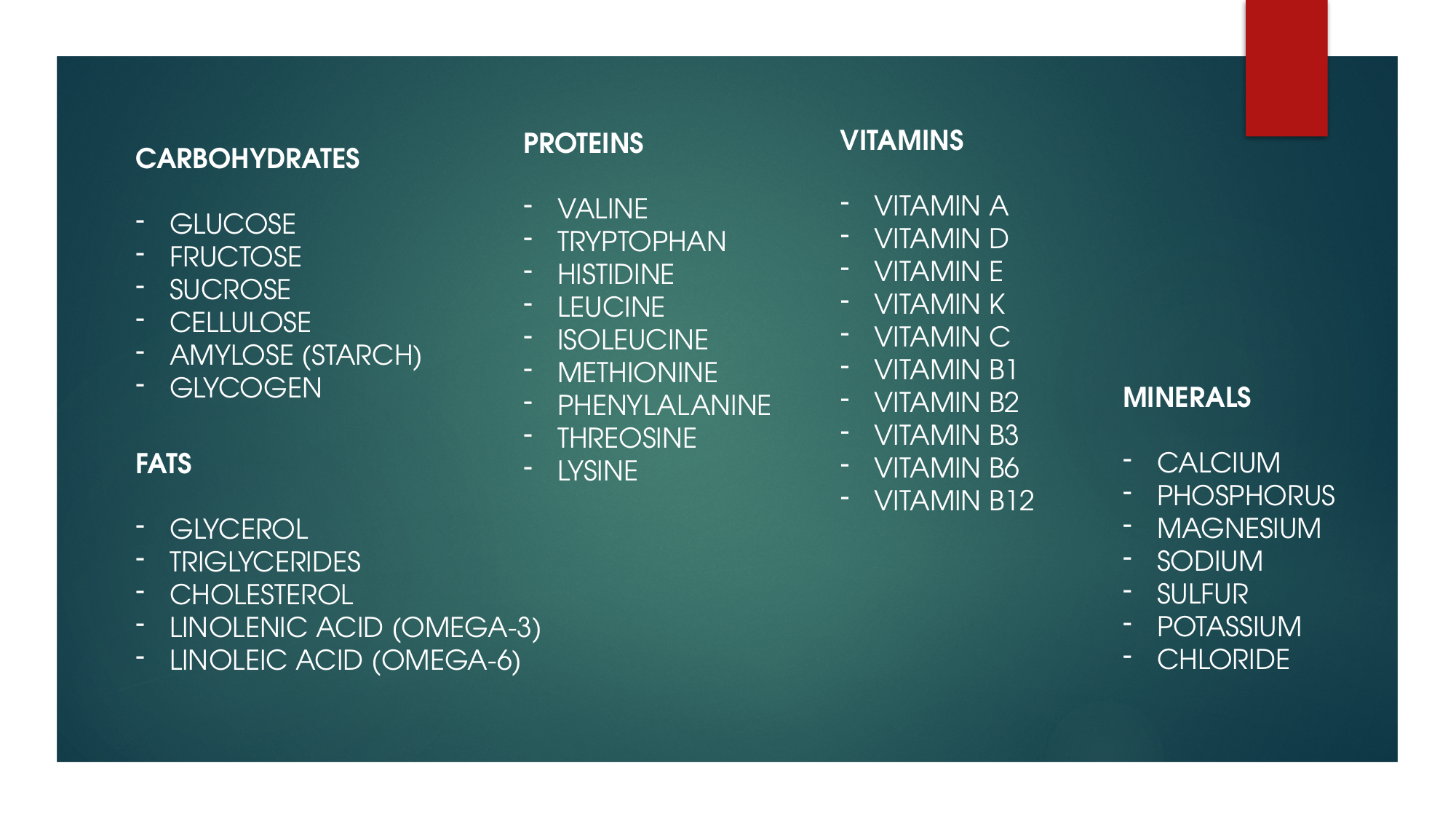

VITAMINS

VITAMIN A
VITAMIN D
VITAMIN E
VITAMIN K
VITAMIN C
VITAMIN B1
VITAMIN B2
VITAMIN B3
VITAMIN B6
VITAMIN B12
PROTEINS

VALINE
TRYPTOPHAN
HISTIDINE
LEUCINE
ISOLEUCINE
METHIONINE
PHENYLALANINE
THREOSINE
LYSINE
CARBOHYDRATES

GLUCOSE
FRUCTOSE
SUCROSE
CELLULOSE
AMYLOSE (STARCH)
GLYCOGEN
MINERALS

CALCIUM
PHOSPHORUS
MAGNESIUM
SODIUM
SULFUR
POTASSIUM
CHLORIDE
FATS

GLYCEROL
TRIGLYCERIDES
CHOLESTEROL
LINOLENIC ACID (OMEGA-3)
LINOLEIC ACID (OMEGA-6)